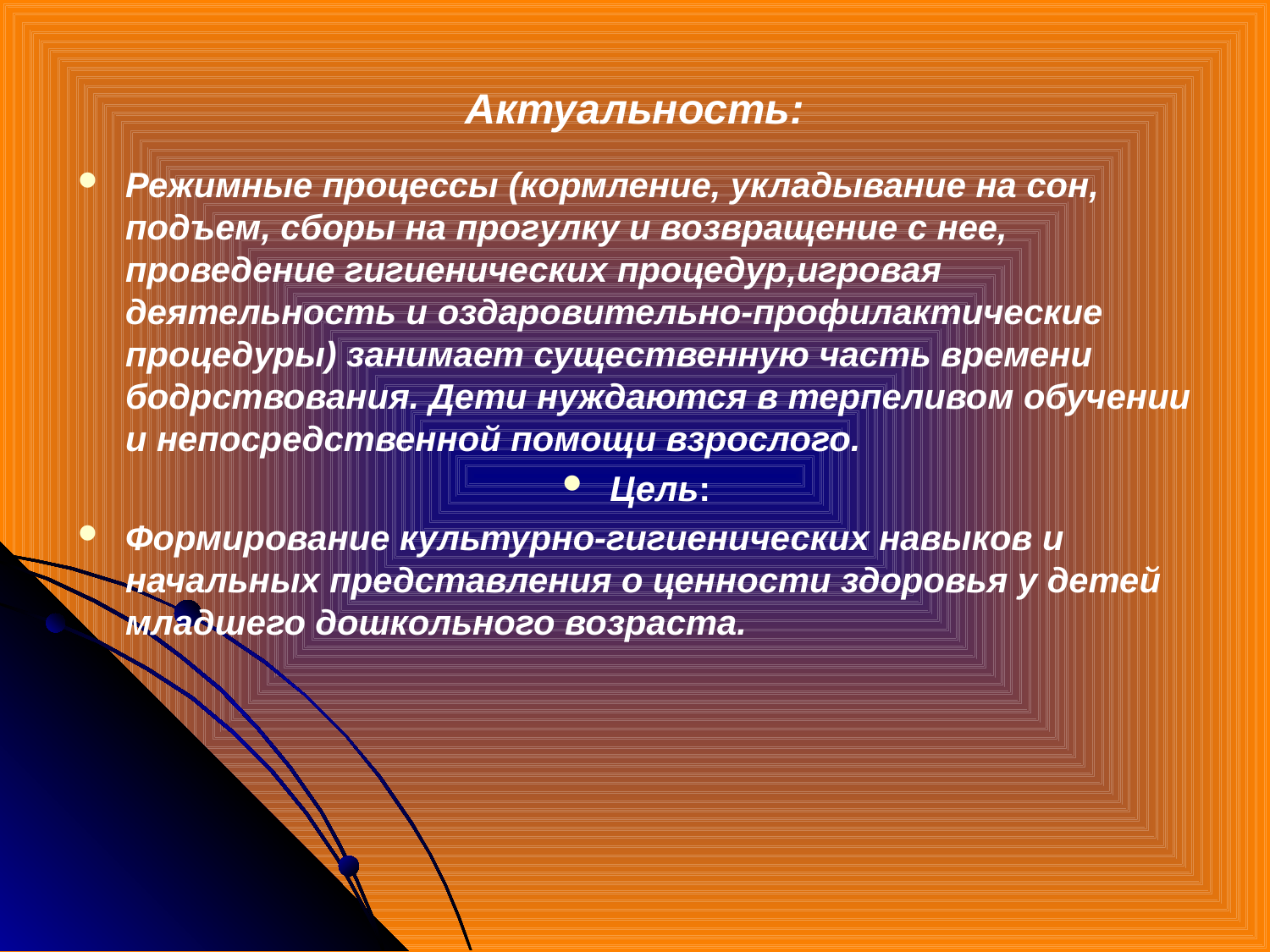

# Актуальность:
Режимные процессы (кормление, укладывание на сон, подъем, сборы на прогулку и возвращение с нее, проведение гигиенических процедур,игровая деятельность и оздаровительно-профилактические процедуры) занимает существенную часть времени бодрствования. Дети нуждаются в терпеливом обучении и непосредственной помощи взрослого.
Цель:
Формирование культурно-гигиенических навыков и начальных представления о ценности здоровья у детей младшего дошкольного возраста.